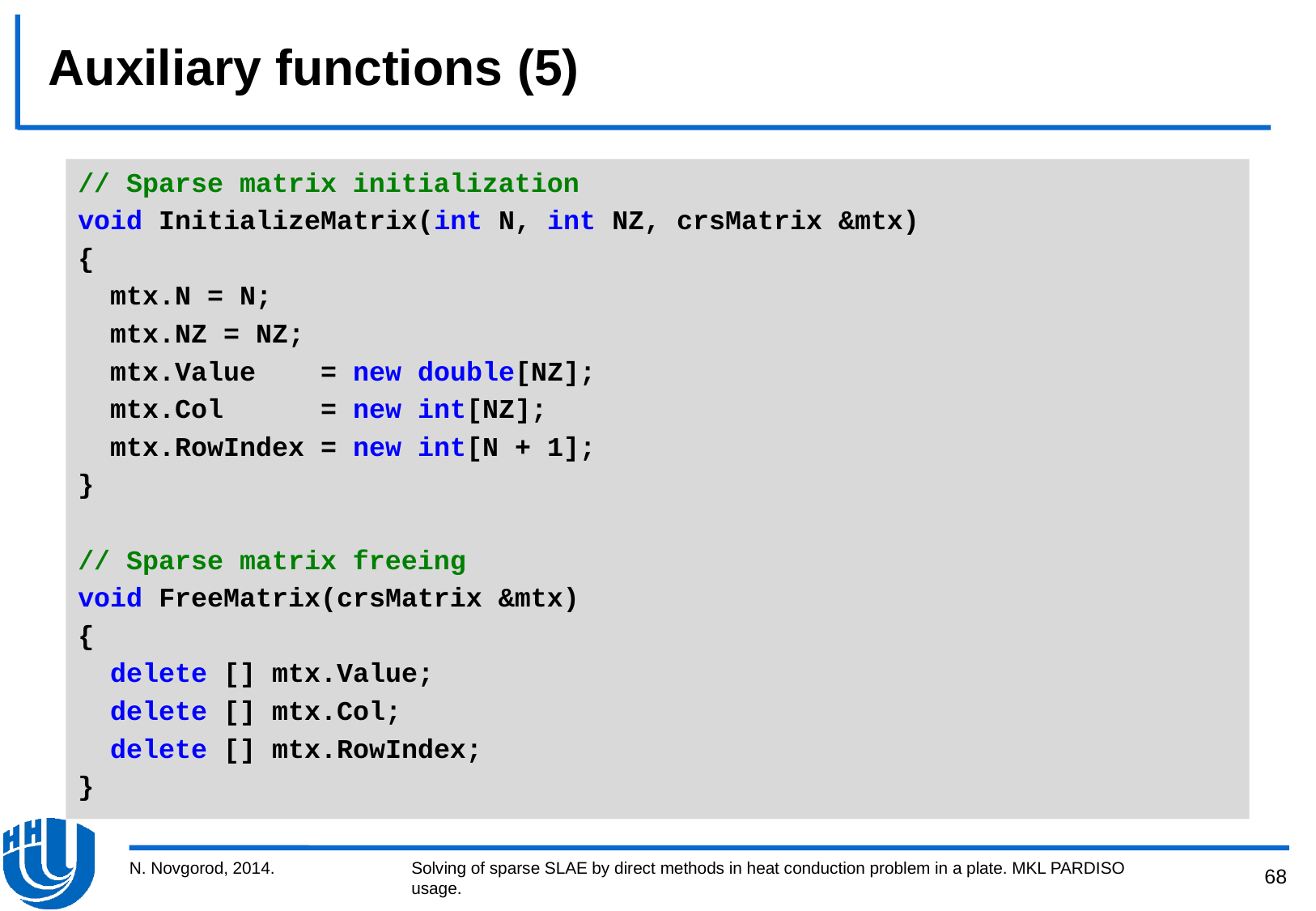

# Auxiliary functions (5)
// Sparse matrix initialization
void InitializeMatrix(int N, int NZ, crsMatrix &mtx)
{
  mtx.N = N;
  mtx.NZ = NZ;
  mtx.Value    = new double[NZ];
  mtx.Col      = new int[NZ];
  mtx.RowIndex = new int[N + 1];
}

// Sparse matrix freeing
void FreeMatrix(crsMatrix &mtx)
{
  delete [] mtx.Value;
  delete [] mtx.Col;
  delete [] mtx.RowIndex;
}
N. Novgorod, 2014.
Solving of sparse SLAE by direct methods in heat conduction problem in a plate. MKL PARDISO usage.